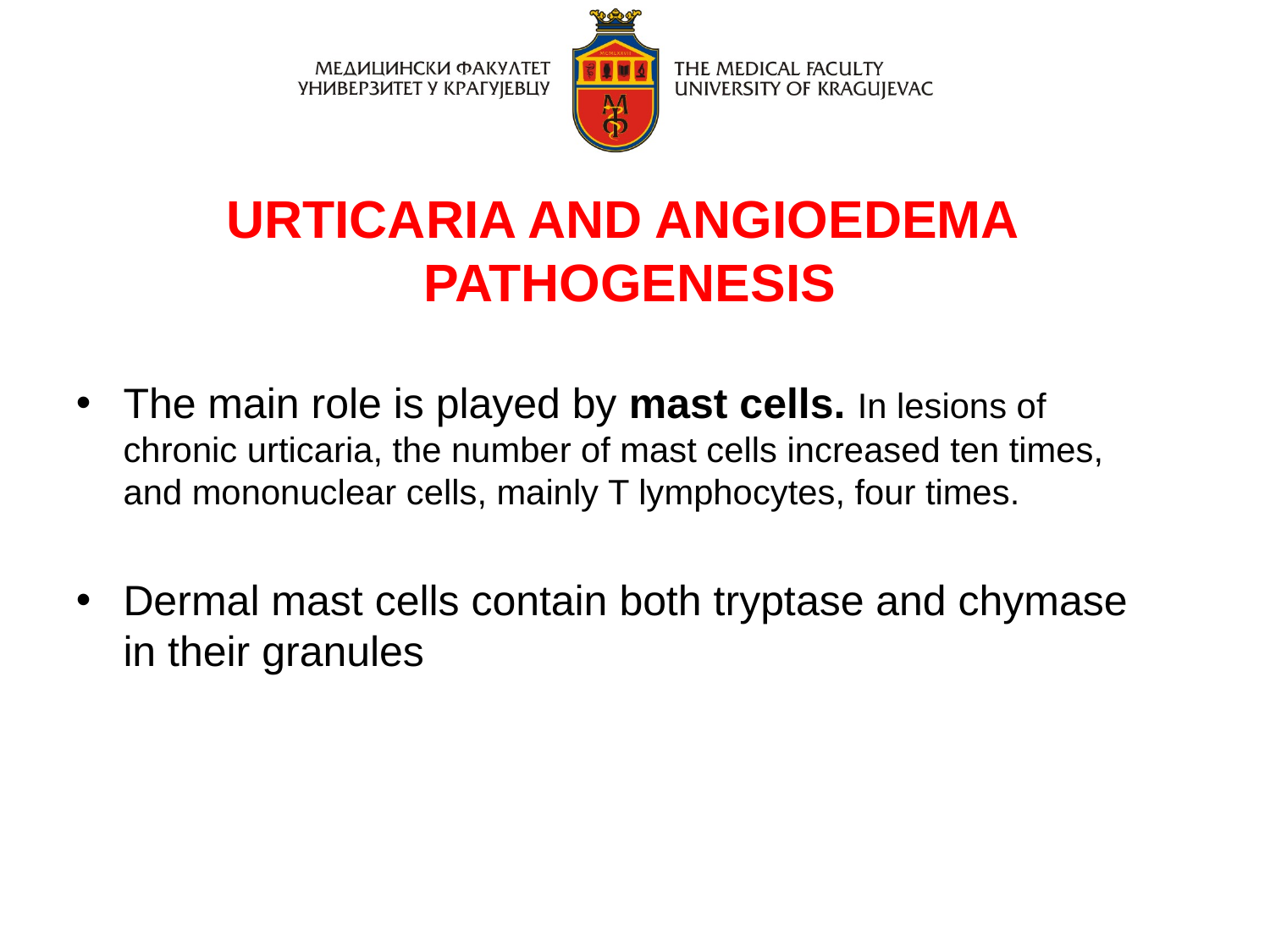

URTICARIA AND ANGIOEDEMA
PATHOGENESIS
The main role is played by mast cells. In lesions of chronic urticaria, the number of mast cells increased ten times, and mononuclear cells, mainly T lymphocytes, four times.

Dermal mast cells contain both tryptase and chymase in their granules